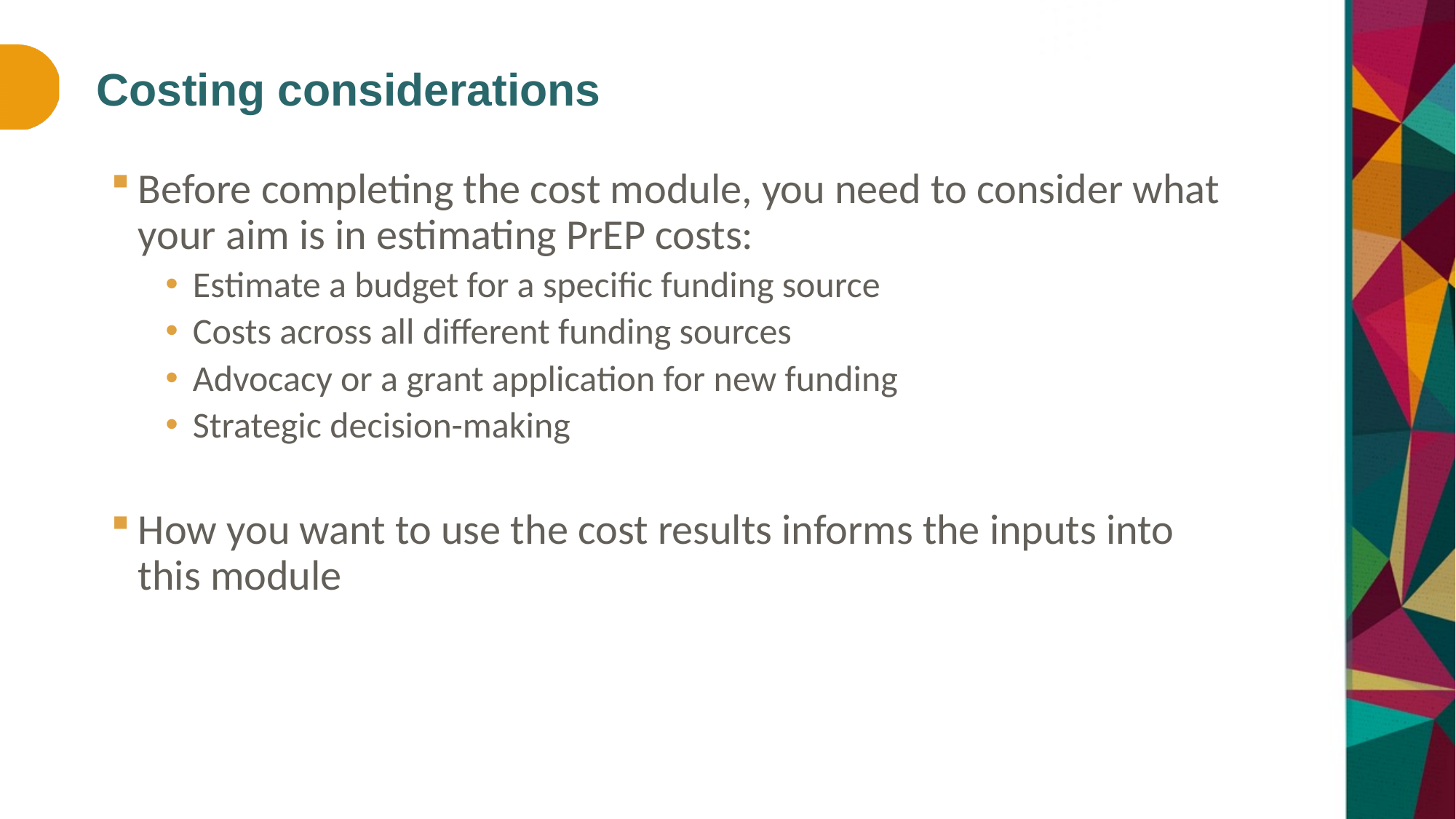

# Costing considerations
Before completing the cost module, you need to consider what your aim is in estimating PrEP costs:
Estimate a budget for a specific funding source
Costs across all different funding sources
Advocacy or a grant application for new funding
Strategic decision-making

How you want to use the cost results informs the inputs into this module